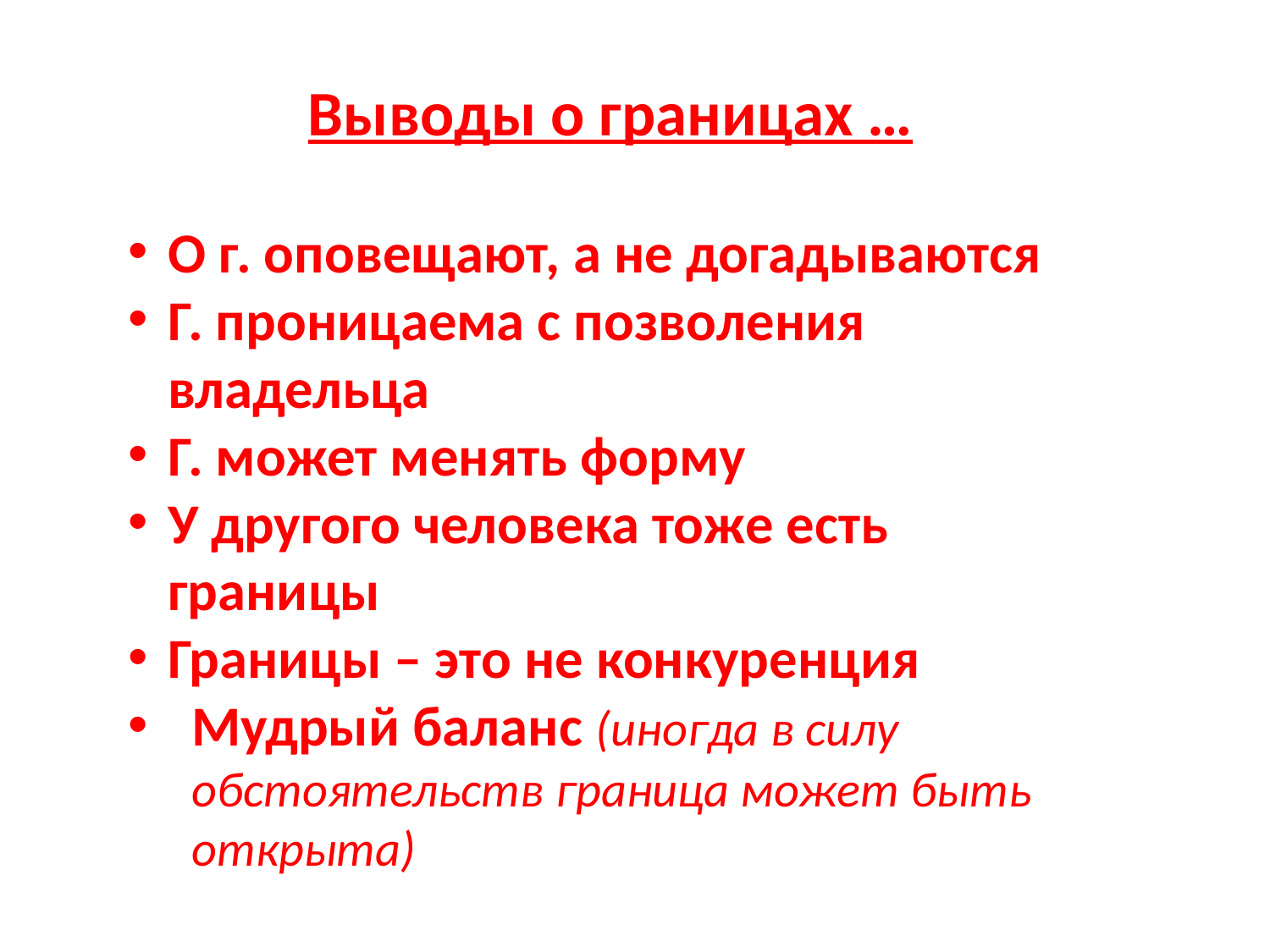

Выводы о границах …

О г. оповещают, а не догадываются
Г. проницаема с позволения владельца
Г. может менять форму
У другого человека тоже есть границы
Границы – это не конкуренция
Мудрый баланс (иногда в силу обстоятельств граница может быть открыта)